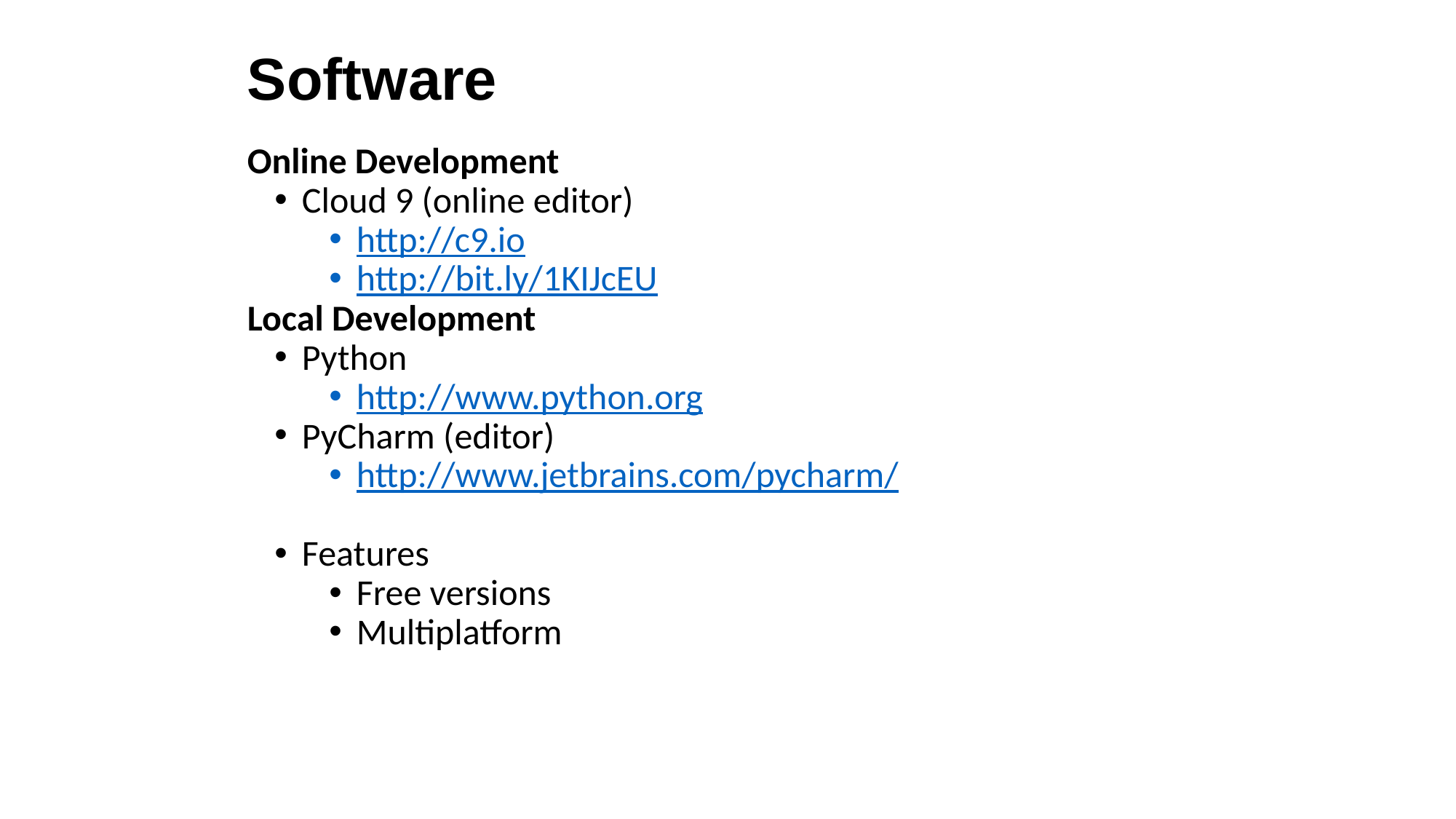

# Software
Online Development
Cloud 9 (online editor)
http://c9.io
http://bit.ly/1KIJcEU
Local Development
Python
http://www.python.org
PyCharm (editor)
http://www.jetbrains.com/pycharm/

Features
Free versions
Multiplatform